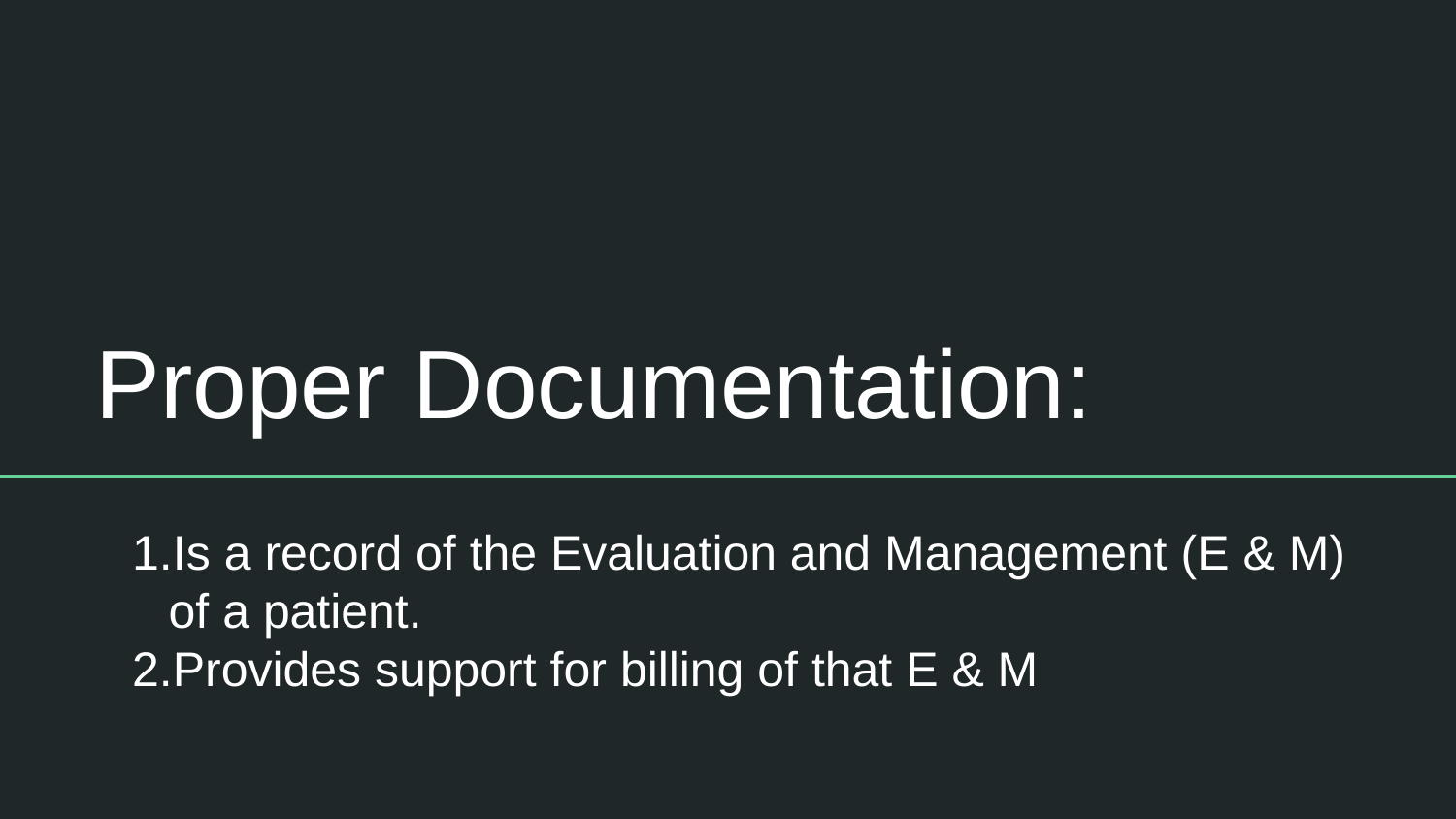

# Proper Documentation:
Is a record of the Evaluation and Management (E & M) of a patient.
Provides support for billing of that E & M